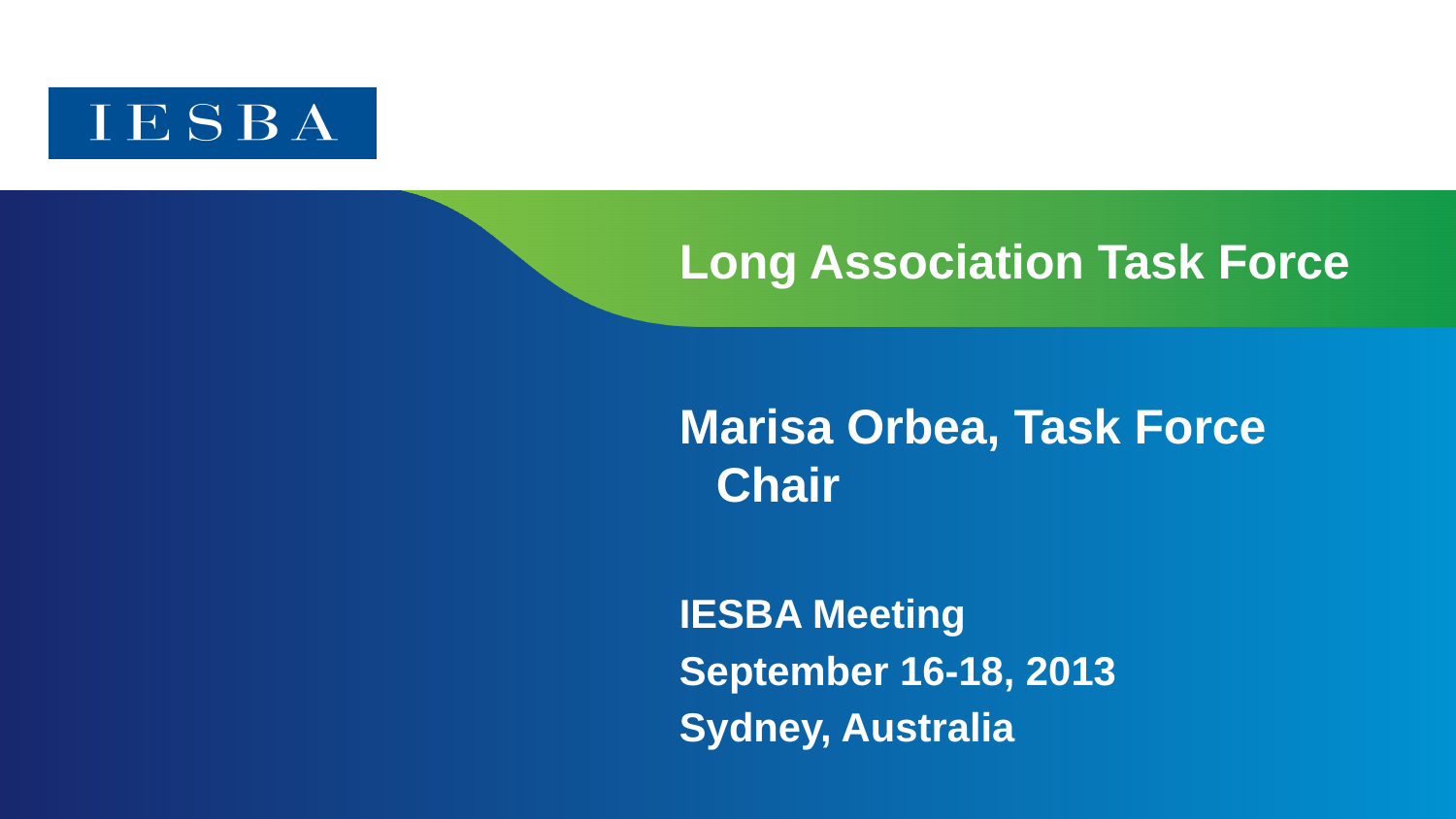

# Long Association Task Force
Marisa Orbea, Task Force Chair

IESBA Meeting
September 16-18, 2013
Sydney, Australia